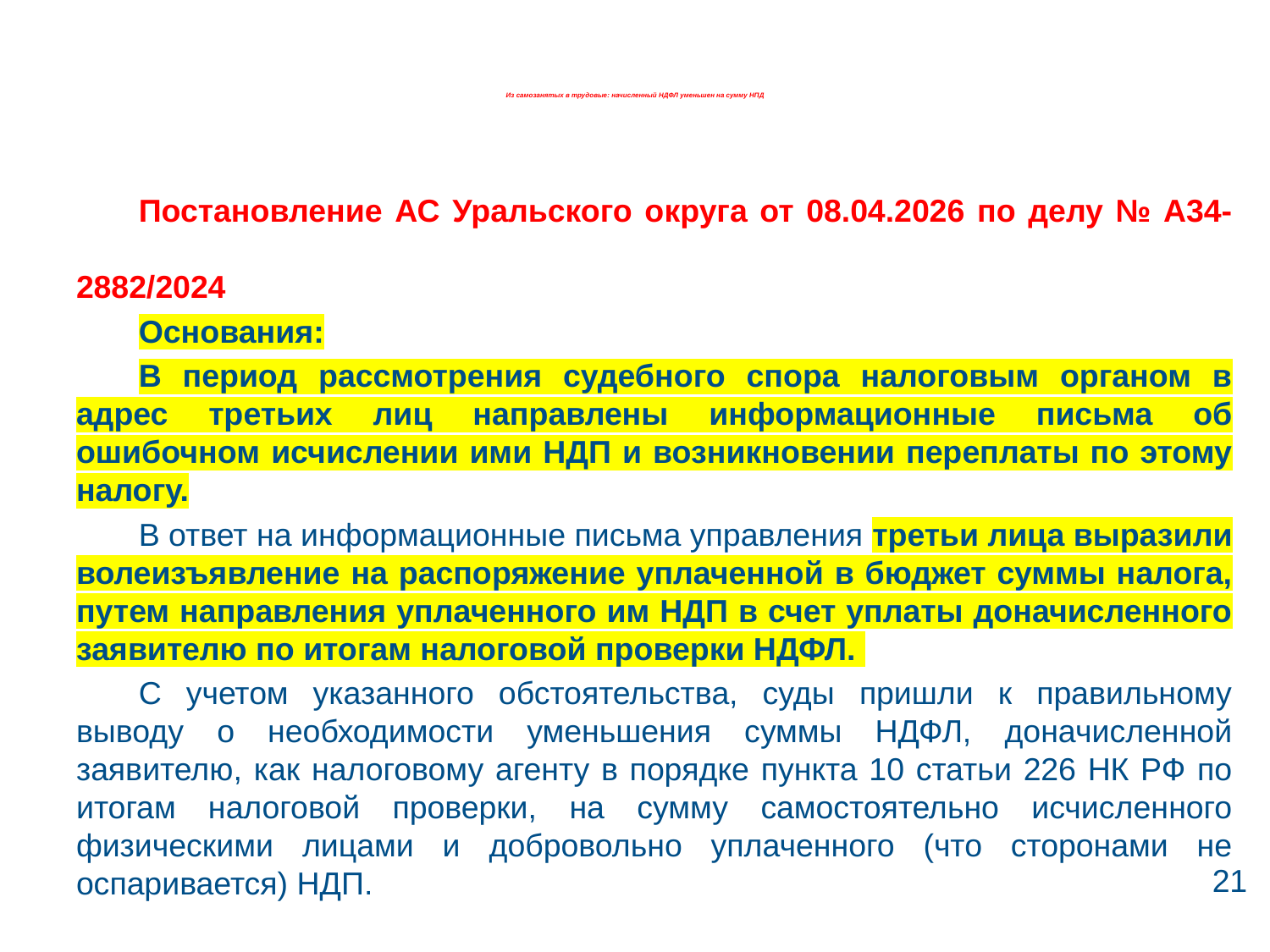

# Из самозанятых в трудовые: начисленный НДФЛ уменьшен на сумму НПД
Постановление АС Уральского округа от 08.04.2026 по делу № А34-2882/2024
Основания:
В период рассмотрения судебного спора налоговым органом в адрес третьих лиц направлены информационные письма об ошибочном исчислении ими НДП и возникновении переплаты по этому налогу.
В ответ на информационные письма управления третьи лица выразили волеизъявление на распоряжение уплаченной в бюджет суммы налога, путем направления уплаченного им НДП в счет уплаты доначисленного заявителю по итогам налоговой проверки НДФЛ.
С учетом указанного обстоятельства, суды пришли к правильному выводу о необходимости уменьшения суммы НДФЛ, доначисленной заявителю, как налоговому агенту в порядке пункта 10 статьи 226 НК РФ по итогам налоговой проверки, на сумму самостоятельно исчисленного физическими лицами и добровольно уплаченного (что сторонами не оспаривается) НДП.